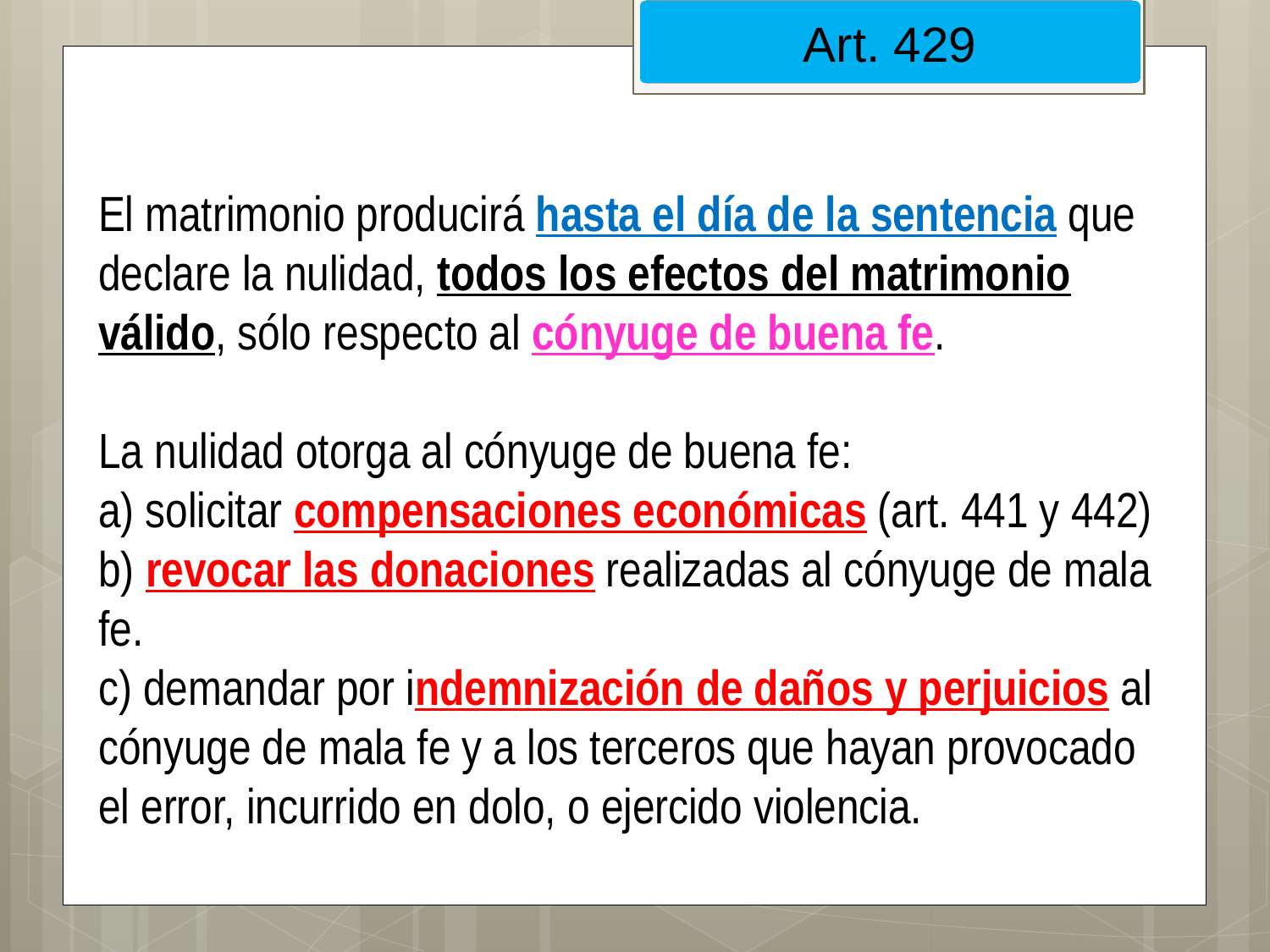

Art. 429
El matrimonio producirá hasta el día de la sentencia que declare la nulidad, todos los efectos del matrimonio válido, sólo respecto al cónyuge de buena fe.
La nulidad otorga al cónyuge de buena fe:
a) solicitar compensaciones económicas (art. 441 y 442)
b) revocar las donaciones realizadas al cónyuge de mala fe.
c) demandar por indemnización de daños y perjuicios al cónyuge de mala fe y a los terceros que hayan provocado el error, incurrido en dolo, o ejercido violencia.